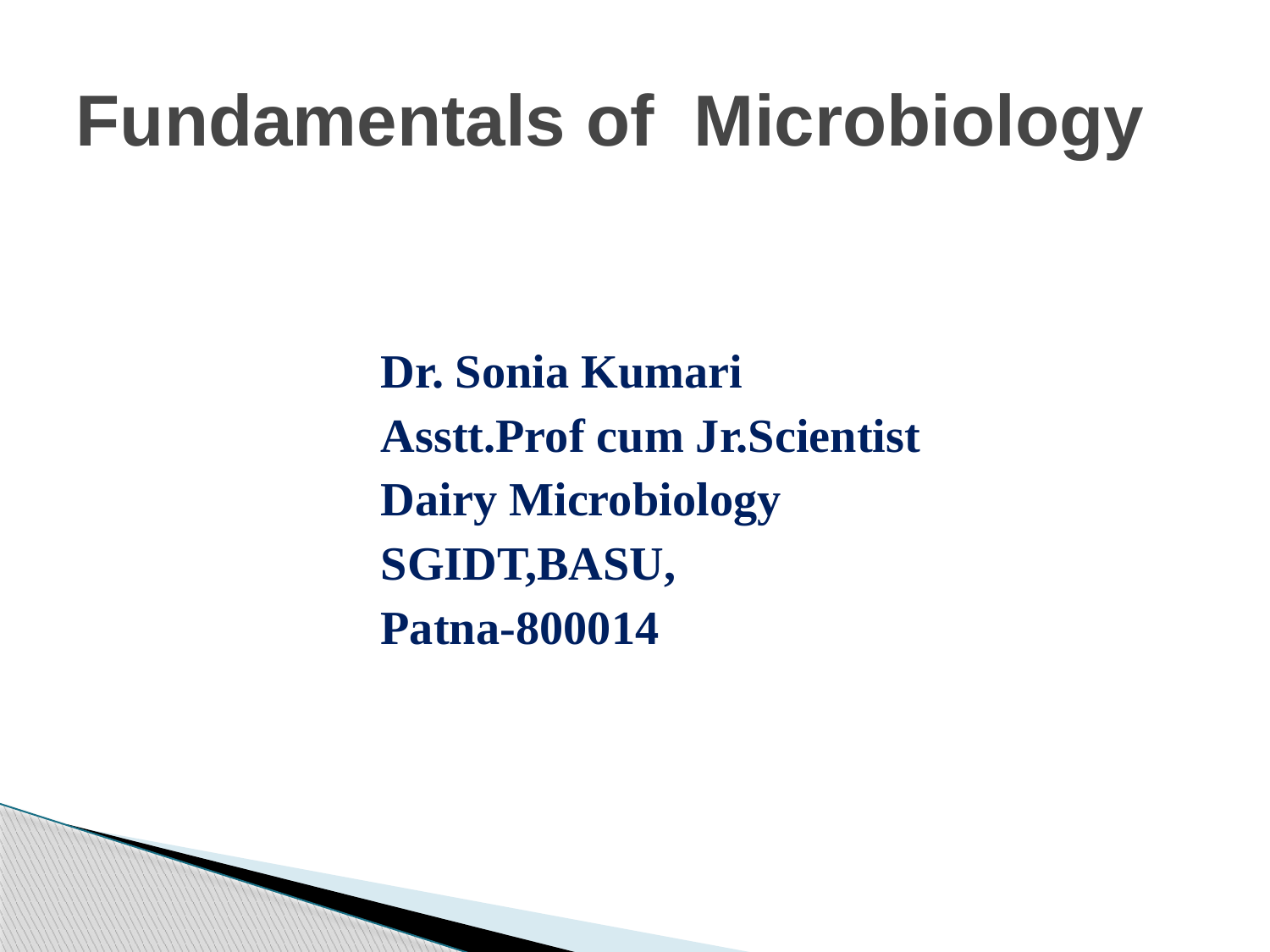

# Fundamentals of  Microbiology

			Dr. Sonia Kumari
			Asstt.Prof cum Jr.Scientist
			Dairy Microbiology
			SGIDT,BASU,
			Patna-800014